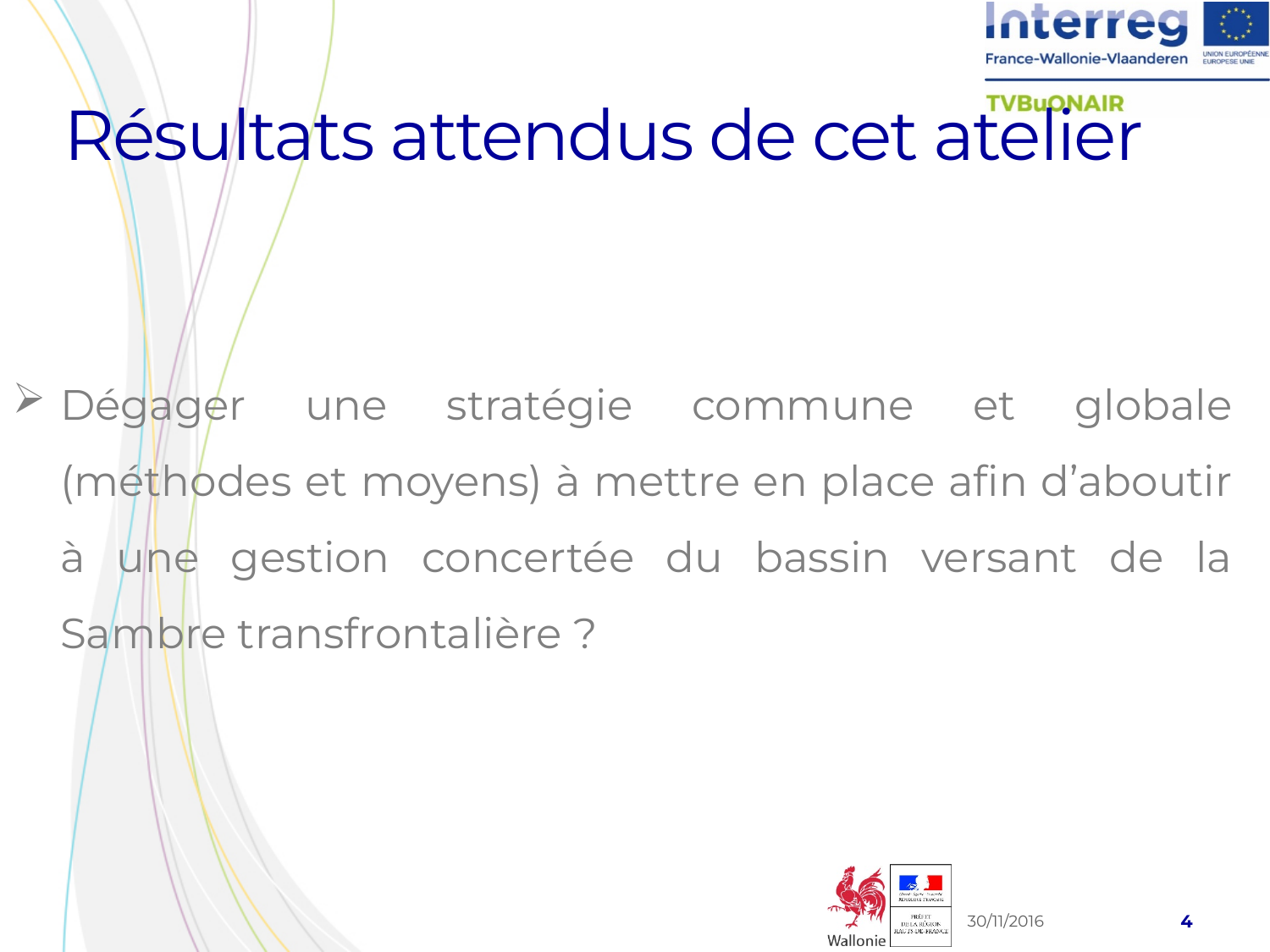

Résultats attendus de cet atelier
Dégager une stratégie commune et globale (méthodes et moyens) à mettre en place afin d’aboutir à une gestion concertée du bassin versant de la Sambre transfrontalière ?

30/11/2016
4